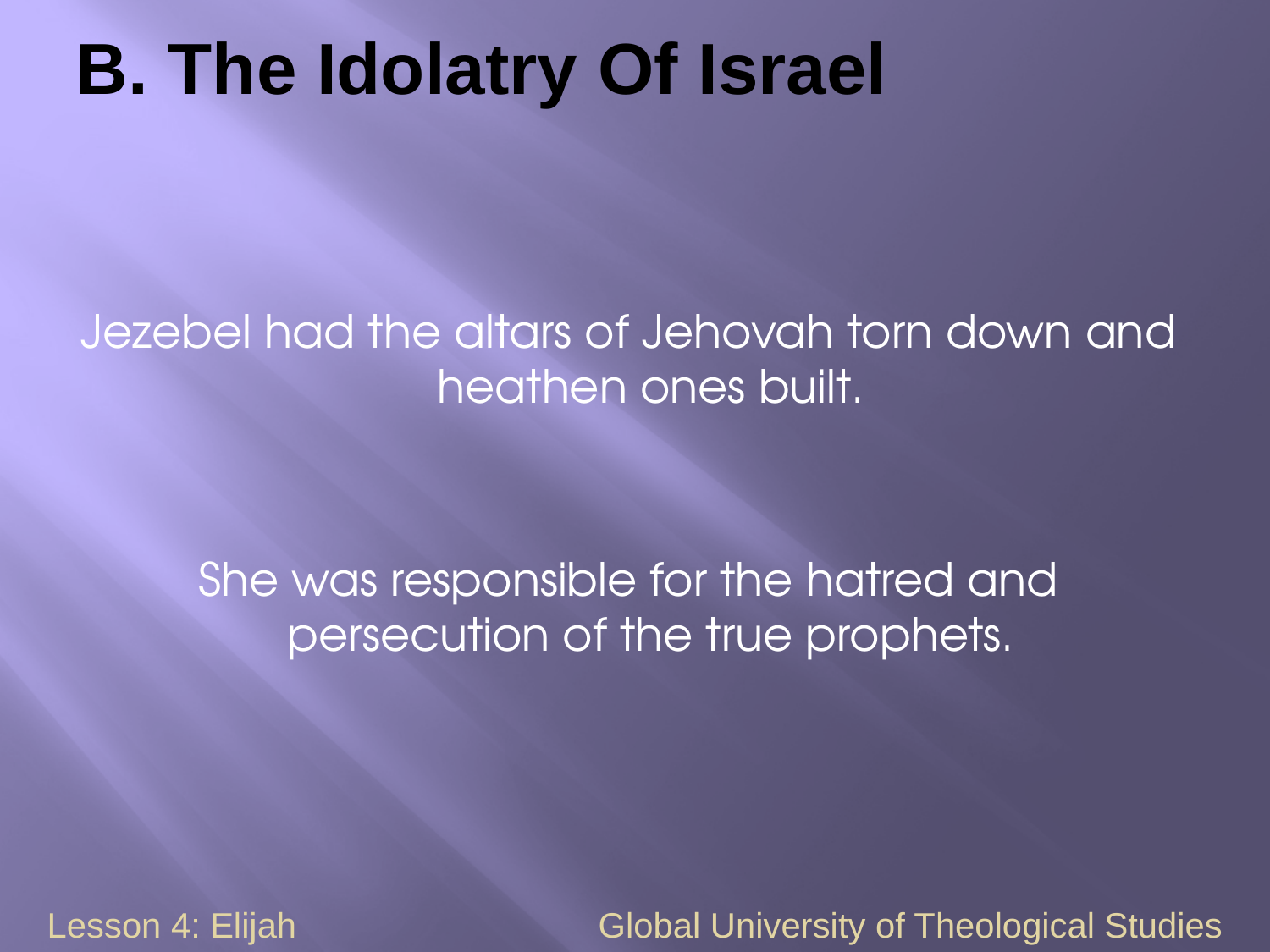

# B. The Idolatry Of Israel
Jezebel had the altars of Jehovah torn down and heathen ones built.

She was responsible for the hatred and persecution of the true prophets.

Lesson 4: Elijah                               Global University of Theological Studies